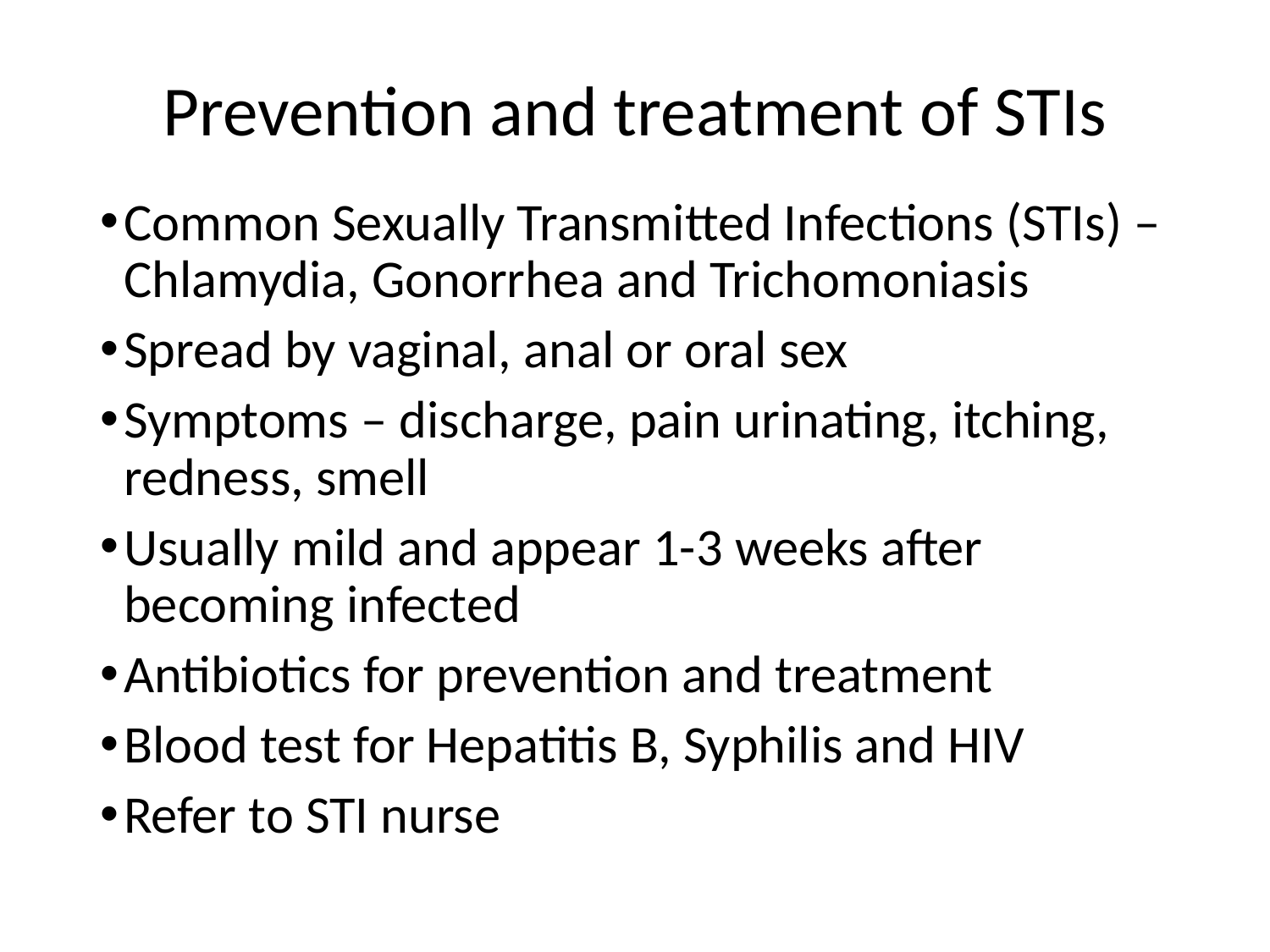

# Prevention and treatment of STIs
Common Sexually Transmitted Infections (STIs) – Chlamydia, Gonorrhea and Trichomoniasis
Spread by vaginal, anal or oral sex
Symptoms – discharge, pain urinating, itching, redness, smell
Usually mild and appear 1-3 weeks after becoming infected
Antibiotics for prevention and treatment
Blood test for Hepatitis B, Syphilis and HIV
Refer to STI nurse